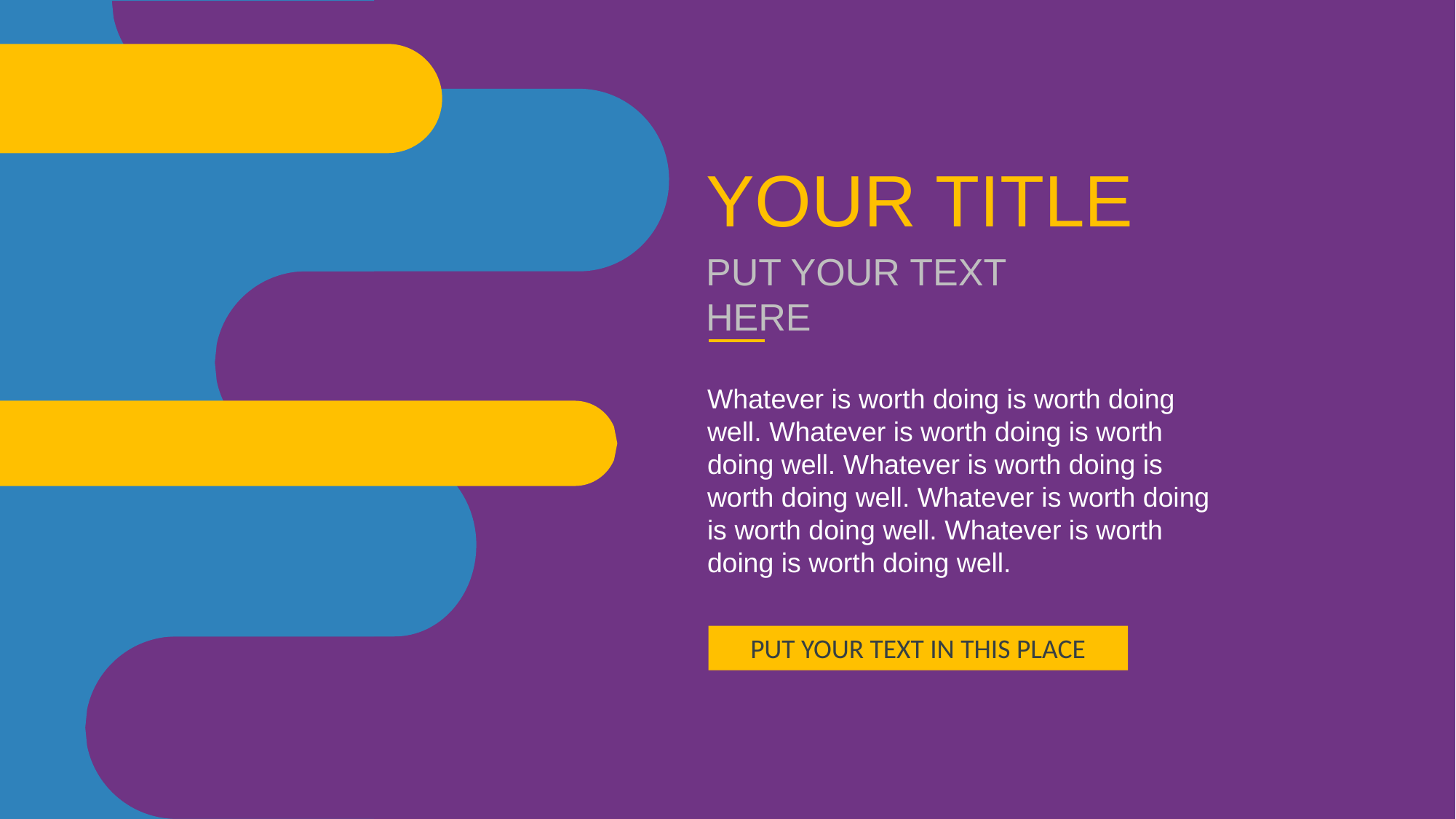

YOUR TITLE
PUT YOUR TEXT HERE
Whatever is worth doing is worth doing well. Whatever is worth doing is worth doing well. Whatever is worth doing is worth doing well. Whatever is worth doing is worth doing well. Whatever is worth doing is worth doing well.

PUT YOUR TEXT IN THIS PLACE